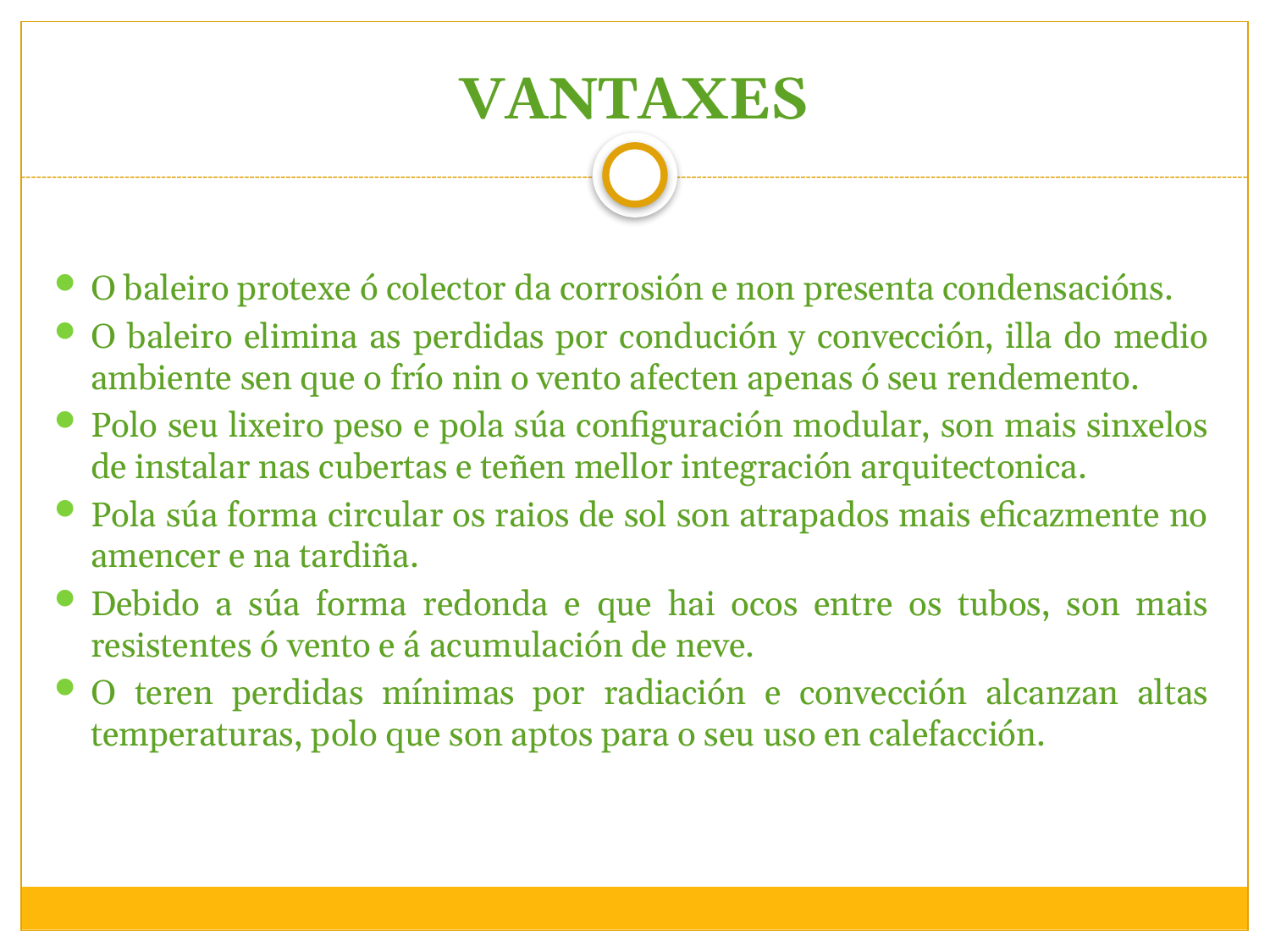

# VANTAXES

O baleiro protexe ó colector da corrosión e non presenta condensacións.
O baleiro elimina as perdidas por condución y convección, illa do medio ambiente sen que o frío nin o vento afecten apenas ó seu rendemento.
Polo seu lixeiro peso e pola súa configuración modular, son mais sinxelos de instalar nas cubertas e teñen mellor integración arquitectonica.
Pola súa forma circular os raios de sol son atrapados mais eficazmente no amencer e na tardiña.
Debido a súa forma redonda e que hai ocos entre os tubos, son mais resistentes ó vento e á acumulación de neve.
O teren perdidas mínimas por radiación e convección alcanzan altas temperaturas, polo que son aptos para o seu uso en calefacción.